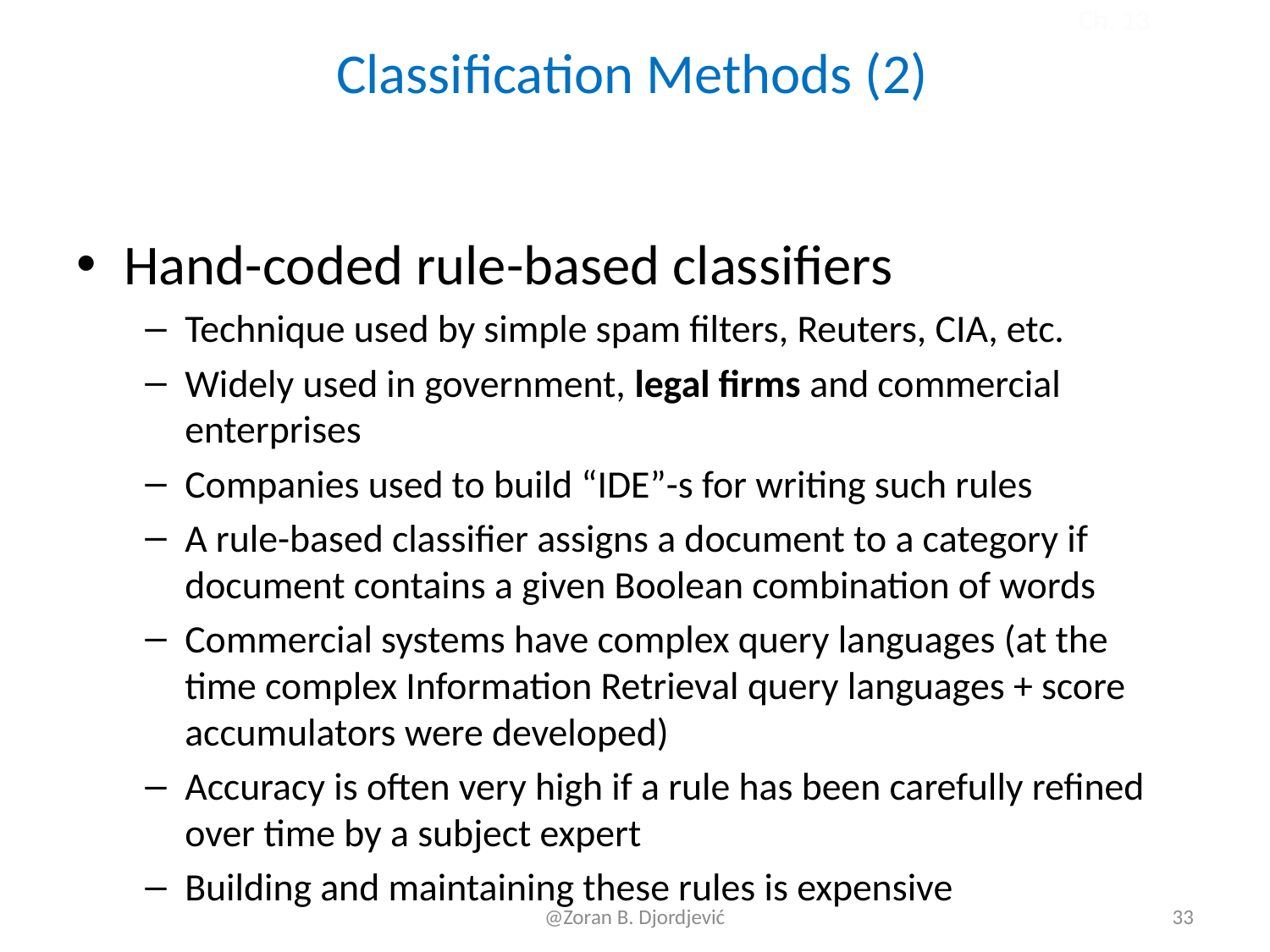

Ch. 13
# Classification Methods (2)
Hand-coded rule-based classifiers
Technique used by simple spam filters, Reuters, CIA, etc.
Widely used in government, legal firms and commercial enterprises
Companies used to build “IDE”-s for writing such rules
A rule-based classifier assigns a document to a category if document contains a given Boolean combination of words
Commercial systems have complex query languages (at the time complex Information Retrieval query languages + score accumulators were developed)
Accuracy is often very high if a rule has been carefully refined over time by a subject expert
Building and maintaining these rules is expensive
33
@Zoran B. Djordjević